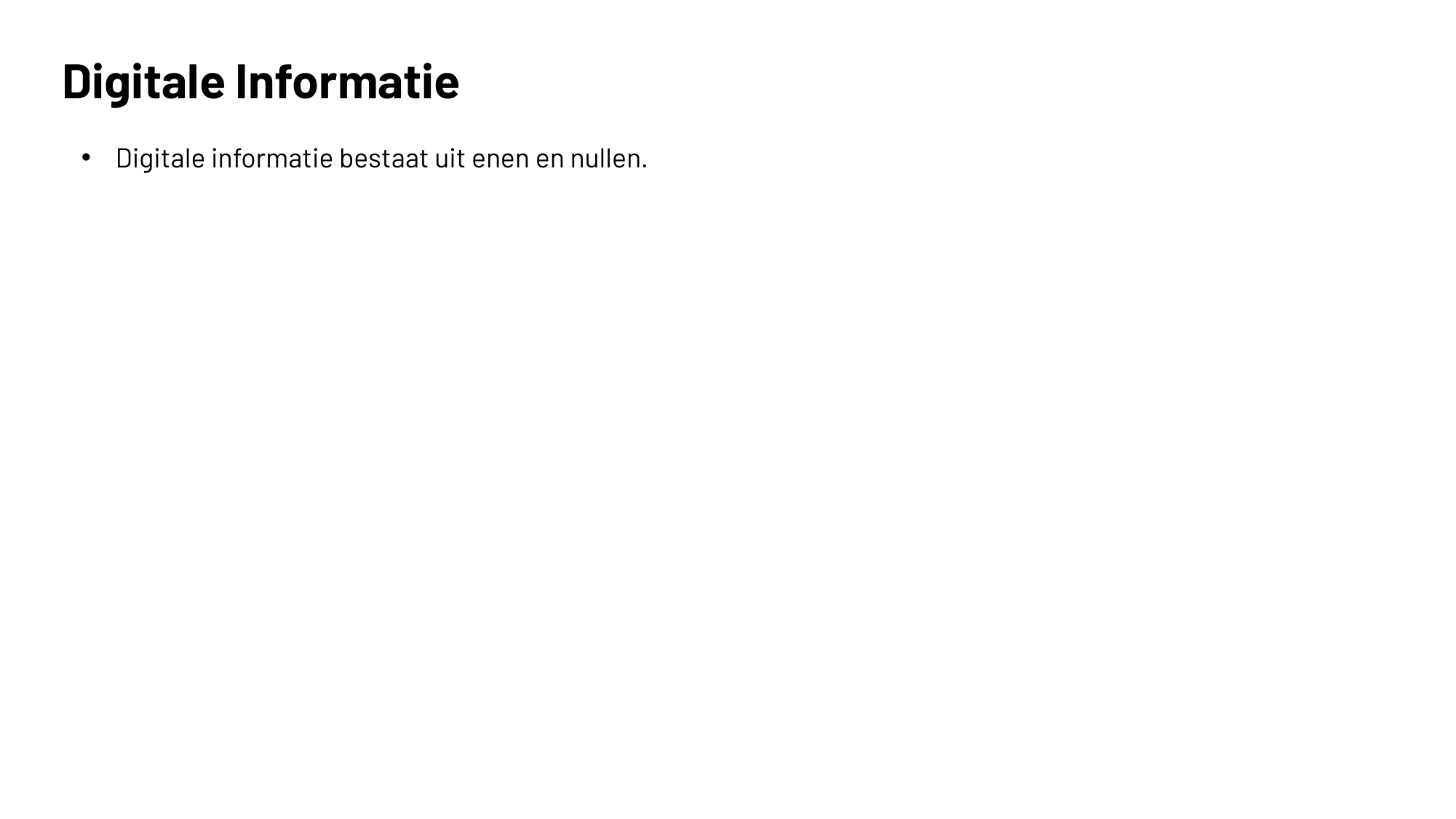

Digitale Informatie
Digitale informatie bestaat uit enen en nullen.